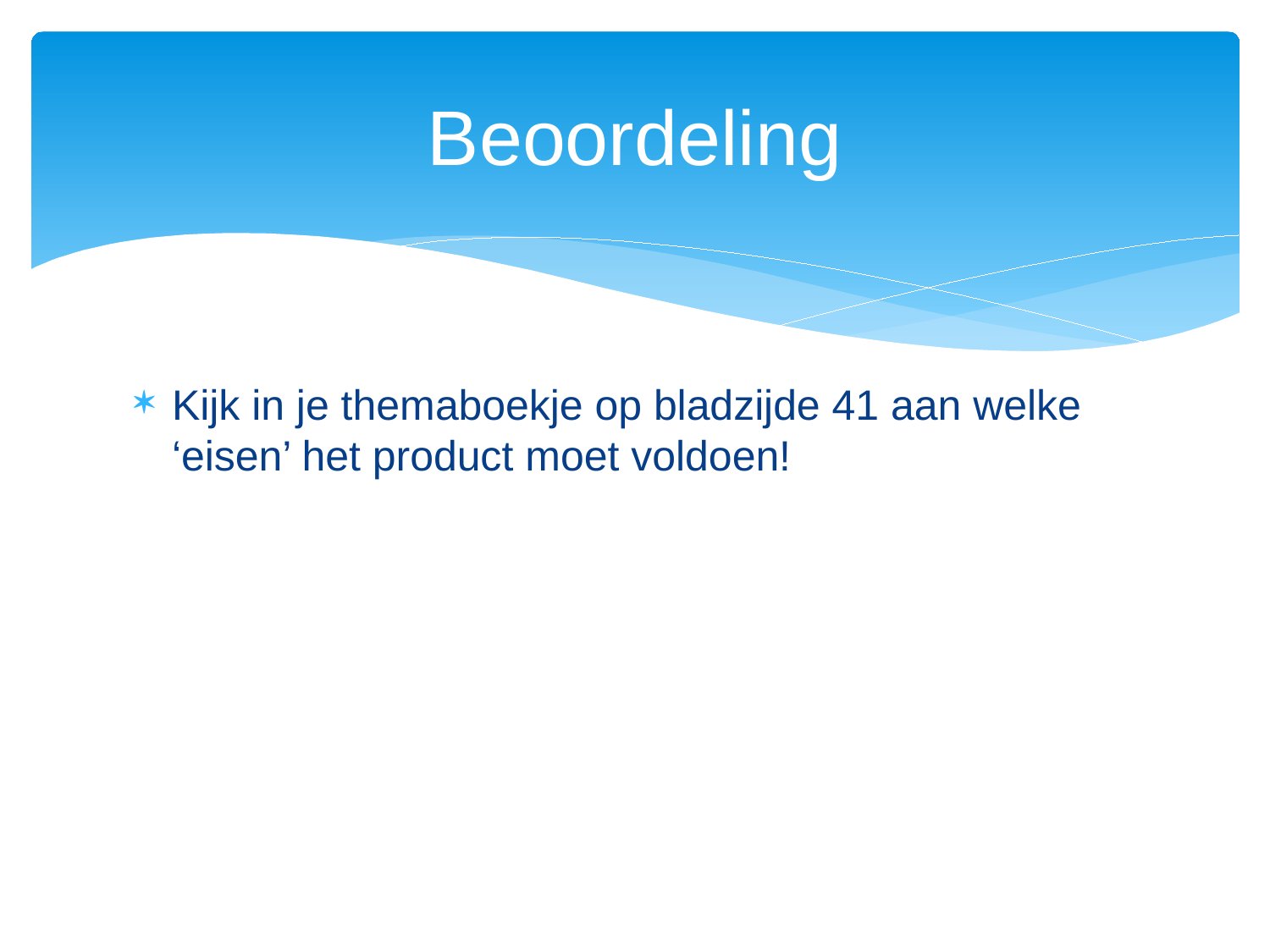

# Beoordeling
Kijk in je themaboekje op bladzijde 41 aan welke ‘eisen’ het product moet voldoen!